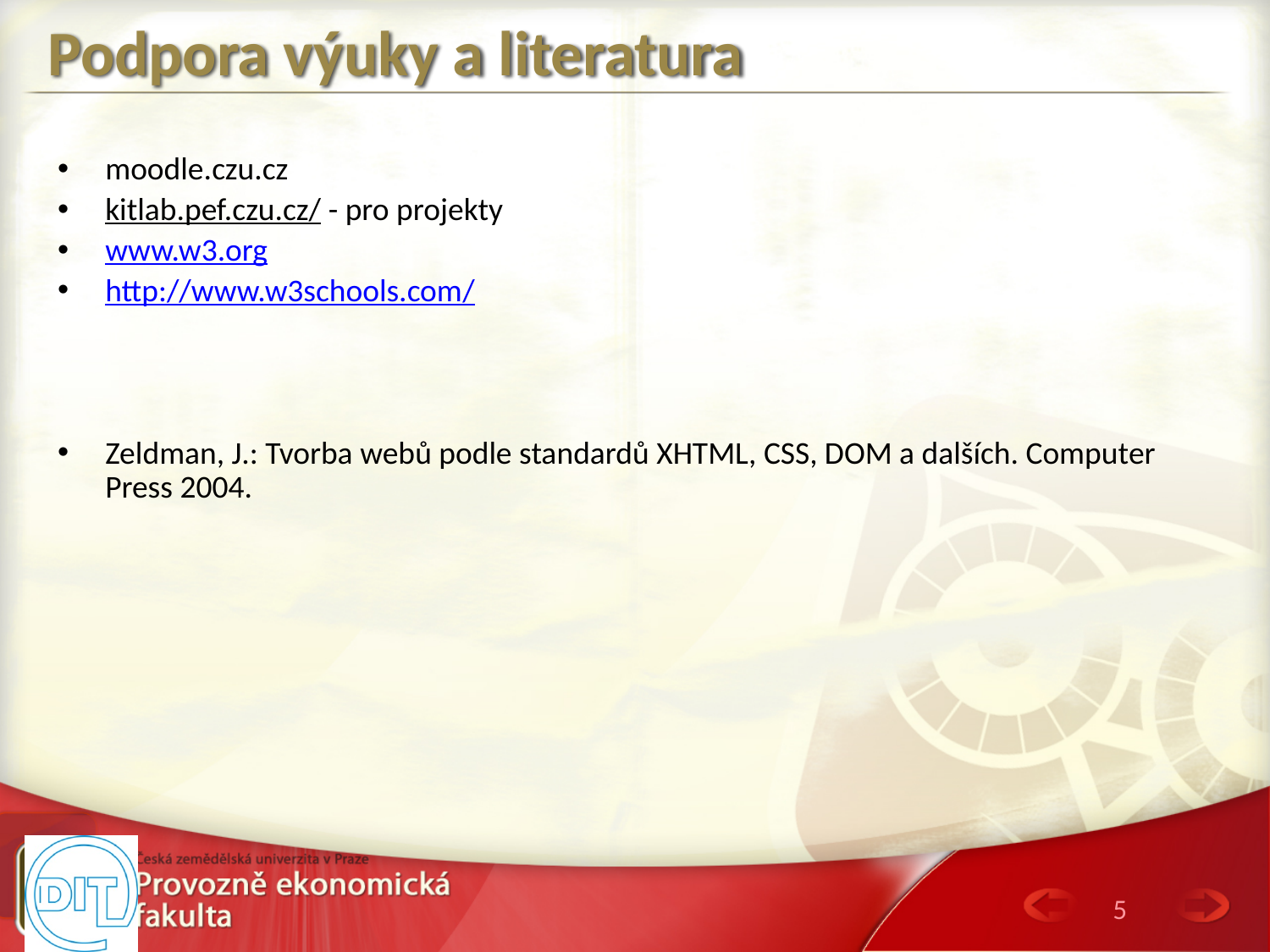

# Podpora výuky a literatura
moodle.czu.cz
kitlab.pef.czu.cz/ - pro projekty
www.w3.org
http://www.w3schools.com/

Zeldman, J.: Tvorba webů podle standardů XHTML, CSS, DOM a dalších. Computer Press 2004.